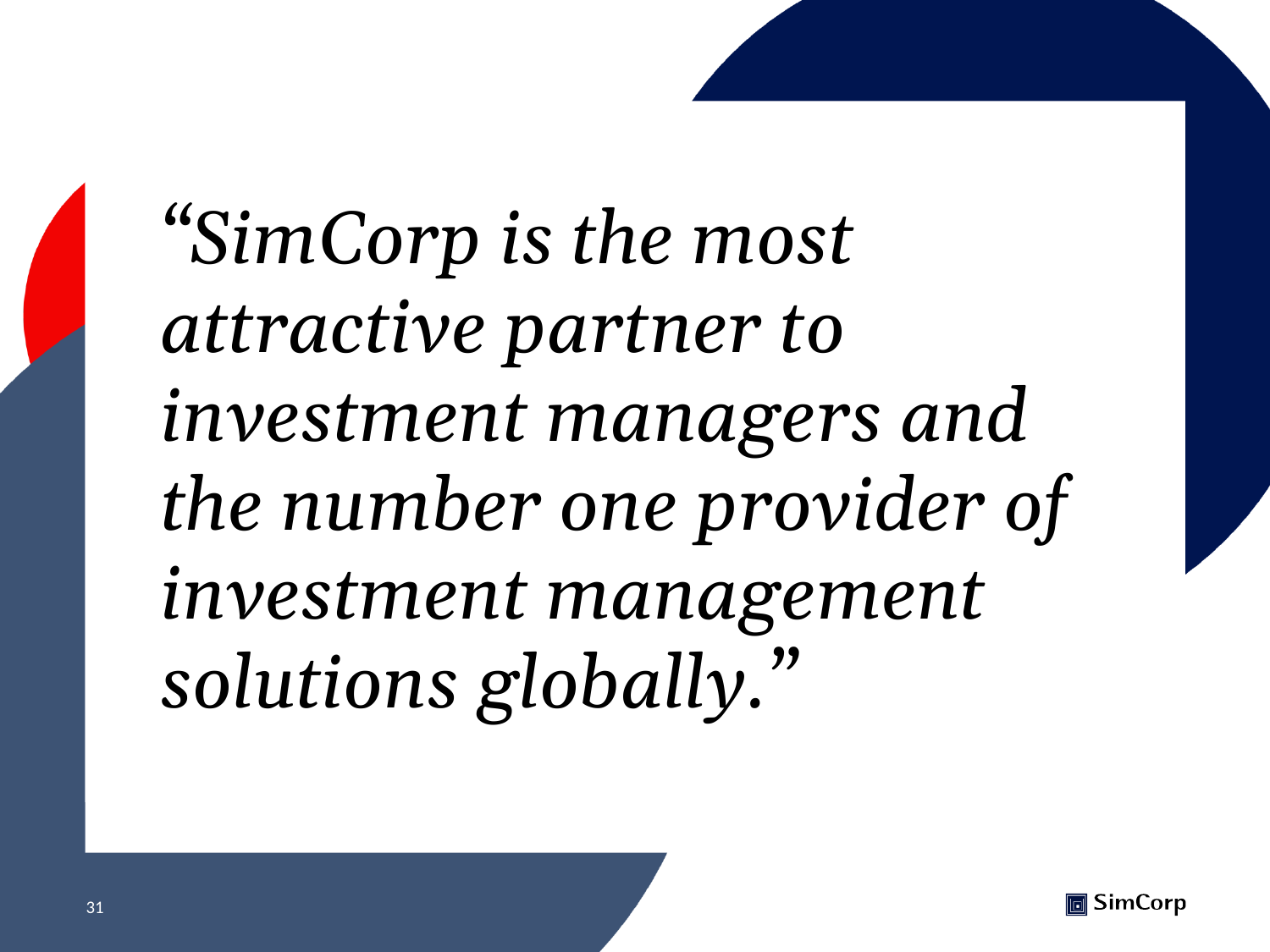

“SimCorp is the most attractive partner to investment managers and the number one provider of investment management solutions globally.”
31